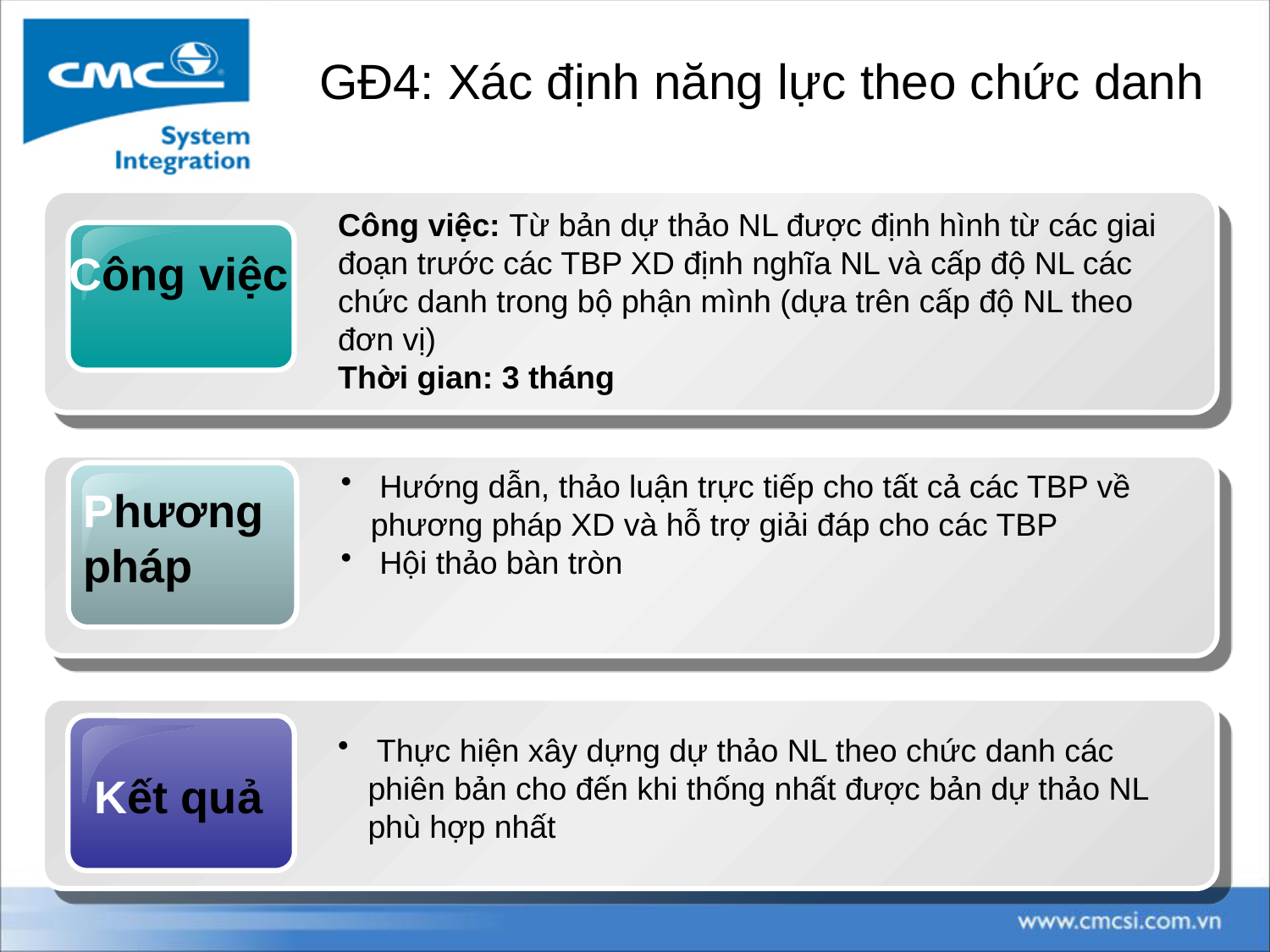

# GĐ4: Xác định năng lực theo chức danh

Công việc: Từ bản dự thảo NL được định hình từ các giai đoạn trước các TBP XD định nghĩa NL và cấp độ NL các chức danh trong bộ phận mình (dựa trên cấp độ NL theo đơn vị)
Thời gian: 3 tháng

Công việc

 Hướng dẫn, thảo luận trực tiếp cho tất cả các TBP về phương pháp XD và hỗ trợ giải đáp cho các TBP
 Hội thảo bàn tròn

Phương
pháp

Kết quả
 Thực hiện xây dựng dự thảo NL theo chức danh các phiên bản cho đến khi thống nhất được bản dự thảo NL phù hợp nhất